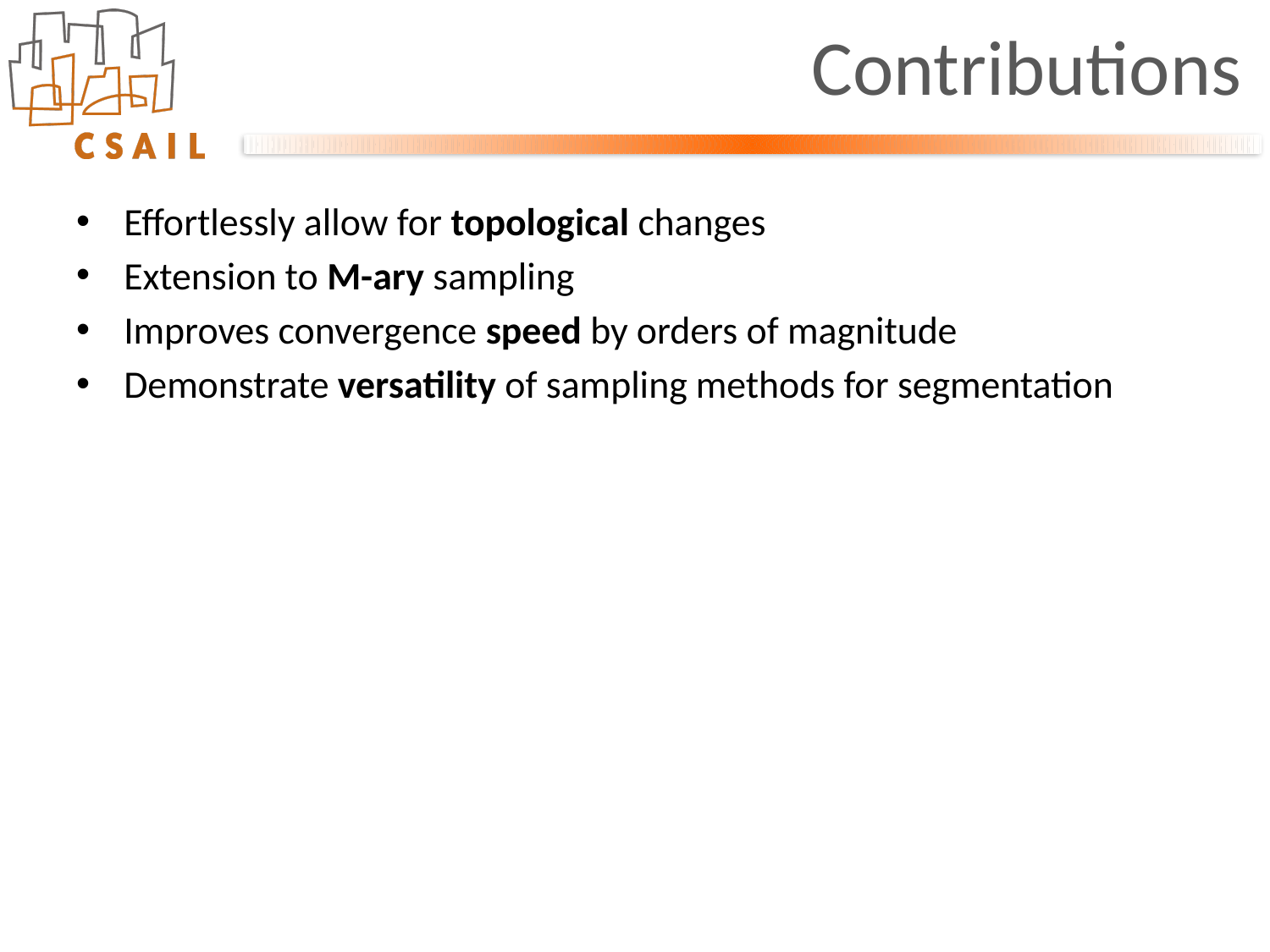

# Contributions
Effortlessly allow for topological changes
Extension to M-ary sampling
Improves convergence speed by orders of magnitude
Demonstrate versatility of sampling methods for segmentation